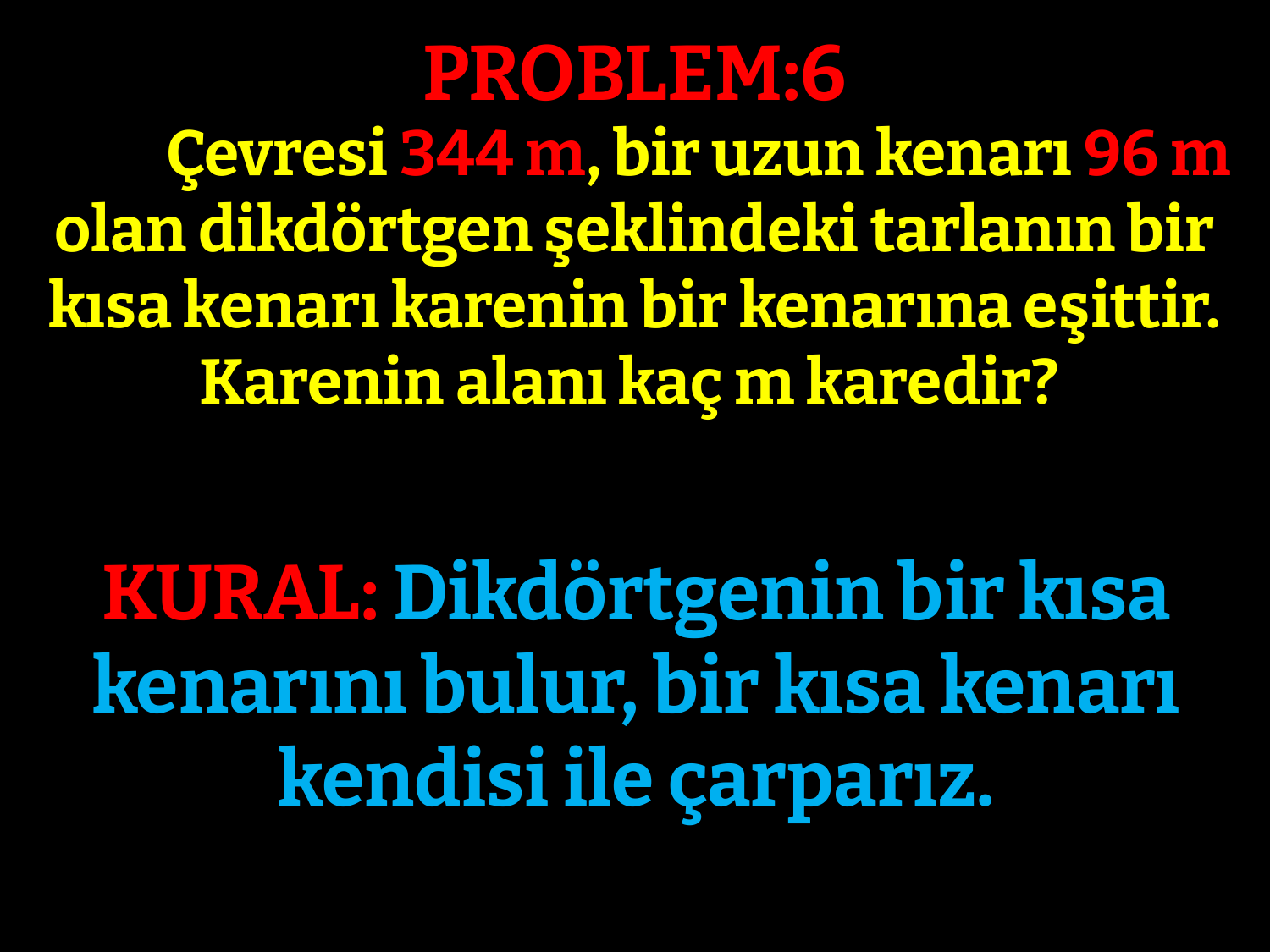

PROBLEM:6
 	Çevresi 344 m, bir uzun kenarı 96 m olan dikdörtgen şeklindeki tarlanın bir kısa kenarı karenin bir kenarına eşittir. Karenin alanı kaç m karedir?
#
KURAL: Dikdörtgenin bir kısa kenarını bulur, bir kısa kenarı kendisi ile çarparız.